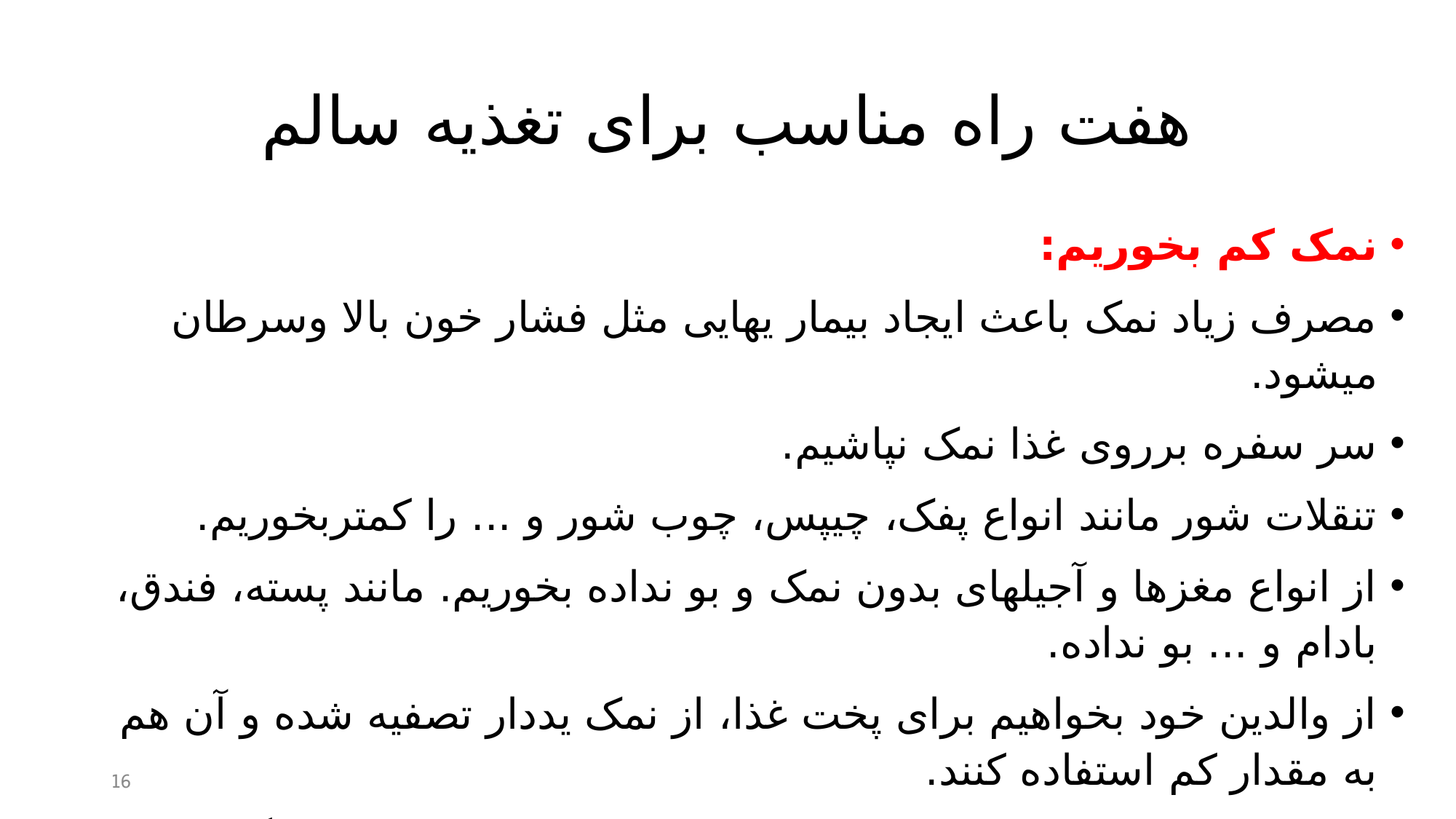

# هفت راه مناسب برای تغذیه سالم
نمک کم بخوریم:
مصرف زیاد نمک باعث ایجاد بیمار یهایی مثل فشار خون بالا وسرطان میشود.
سر سفره برروی غذا نمک نپاشیم.
تنقلات شور مانند انواع پفک، چیپس، چوب شور و ... را کمتربخوریم.
از انواع مغزها و آجیلهای بدون نمک و بو نداده بخوریم. مانند پسته، فندق، بادام و ... بو نداده.
از والدین خود بخواهیم برای پخت غذا، از نمک یددار تصفیه شده و آن هم به مقدار کم استفاده کنند.
به میو ه ها و سبز یهایی که به صورت خام خورده میشوند (مثل گوجه سبز، خیار، گوج هفرنگی و ...) نمک نپاشیم.

16